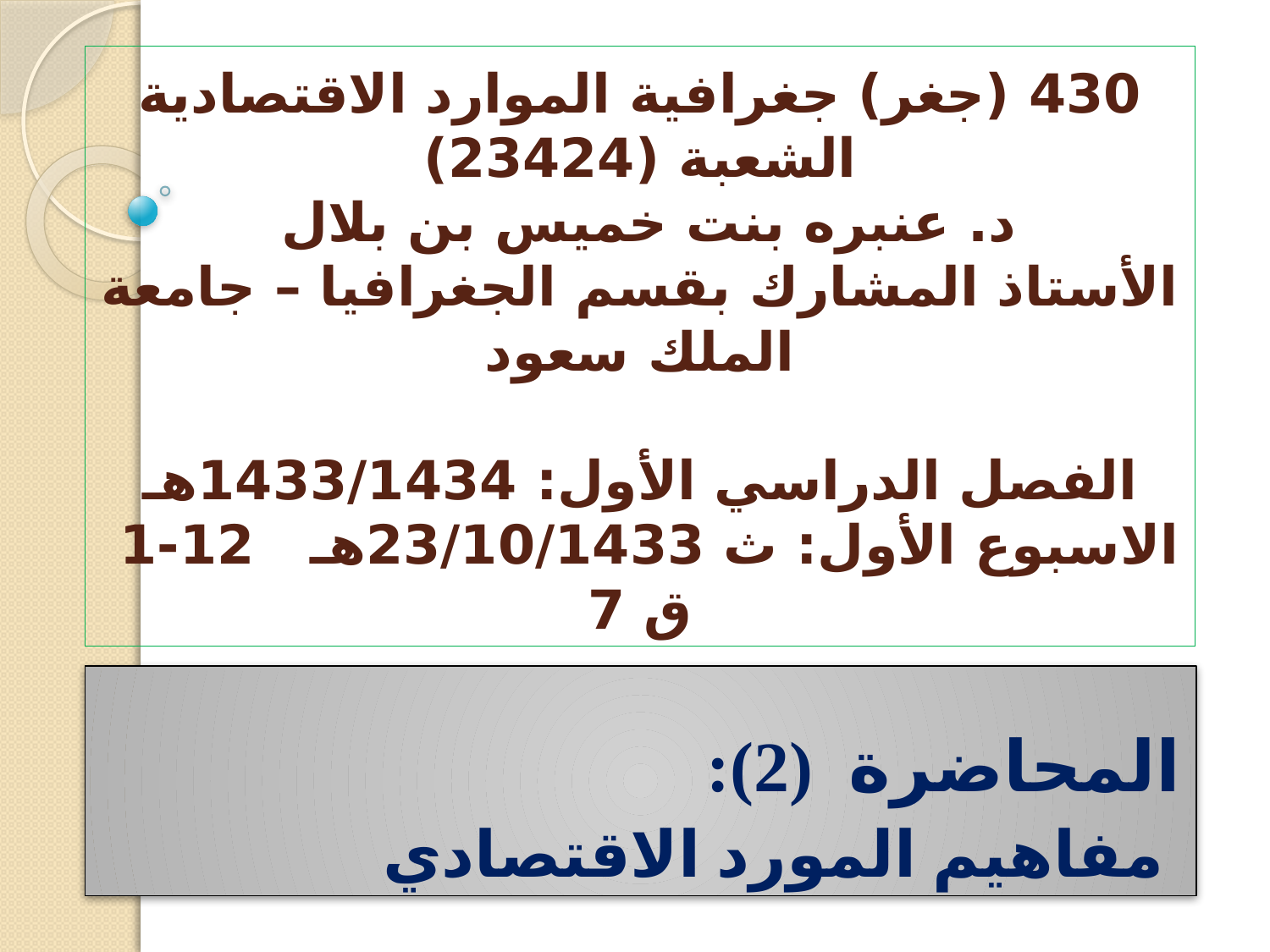

# 430 (جغر) جغرافية الموارد الاقتصادية الشعبة (23424) د. عنبره بنت خميس بن بلال الأستاذ المشارك بقسم الجغرافيا – جامعة الملك سعود الفصل الدراسي الأول: 1433/1434هـ الاسبوع الأول: ث 23/10/1433هـ   12-1  ق 7

المحاضرة  (2):
 مفاهيم المورد الاقتصادي